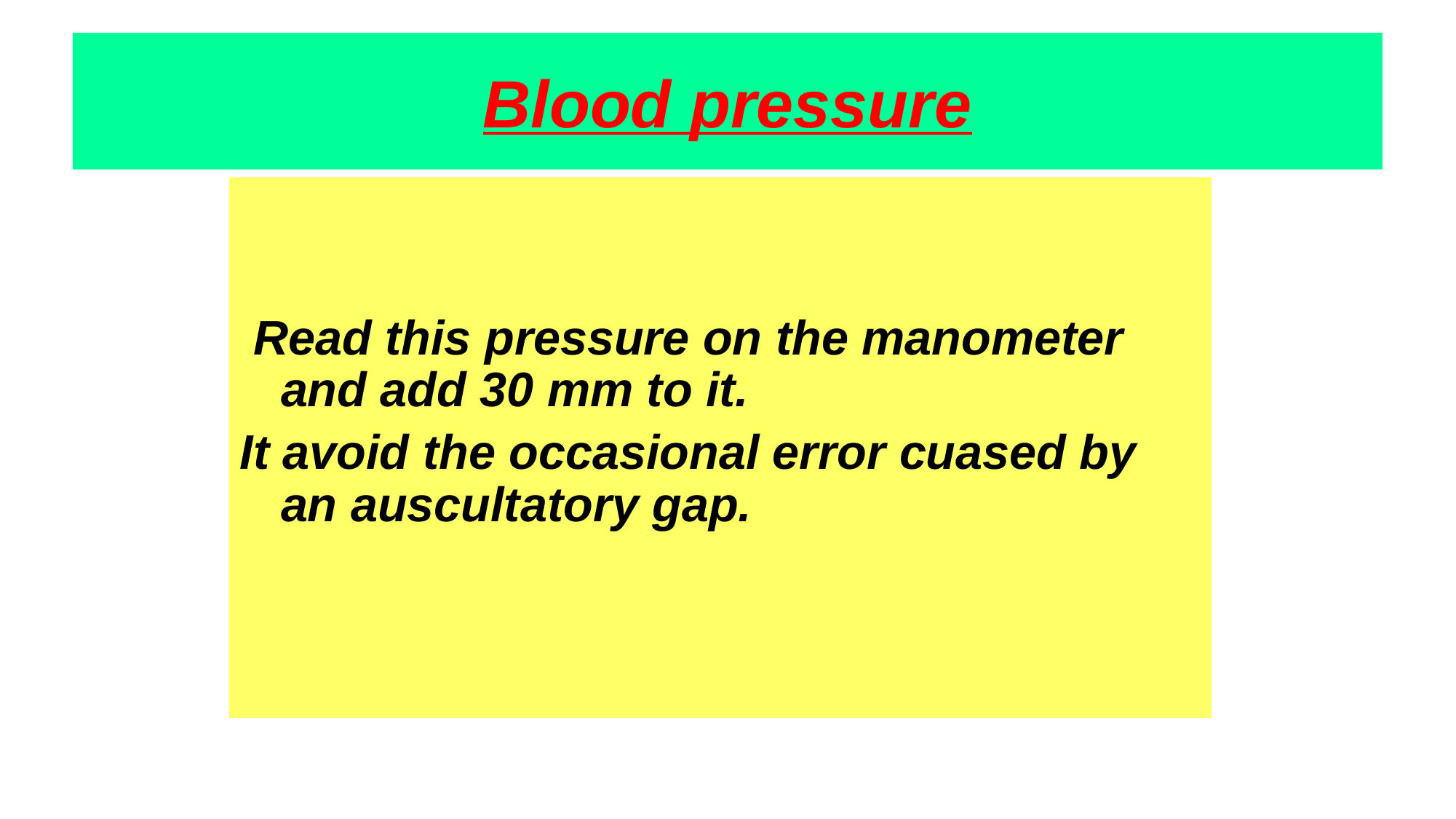

# Blood pressure

 Read this pressure on the manometer and add 30 mm to it.
It avoid the occasional error cuased by an auscultatory gap.